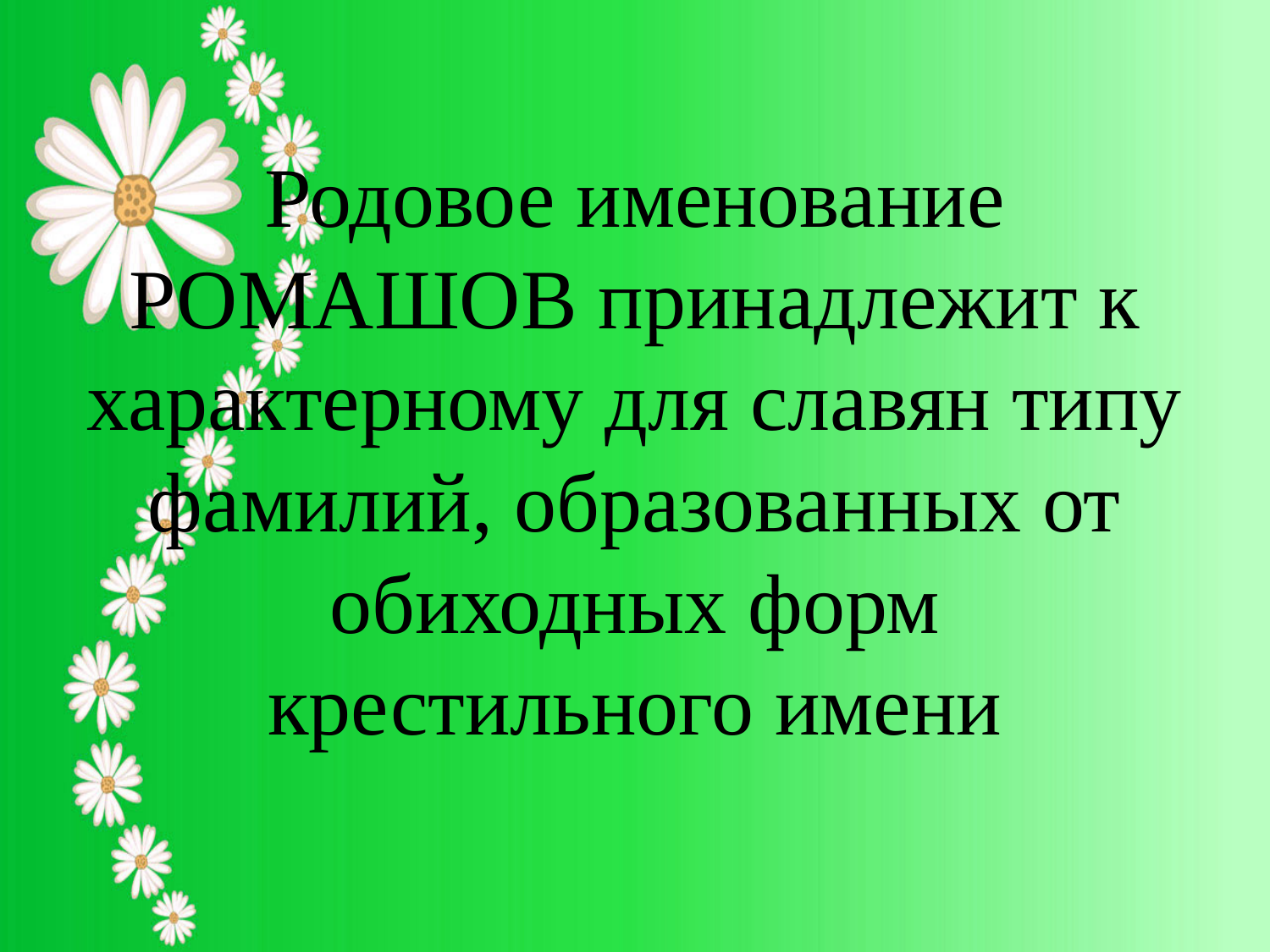

Родовое именование РОМАШОВ принадлежит к характерному для славян типу фамилий, образованных от обиходных форм крестильного имени